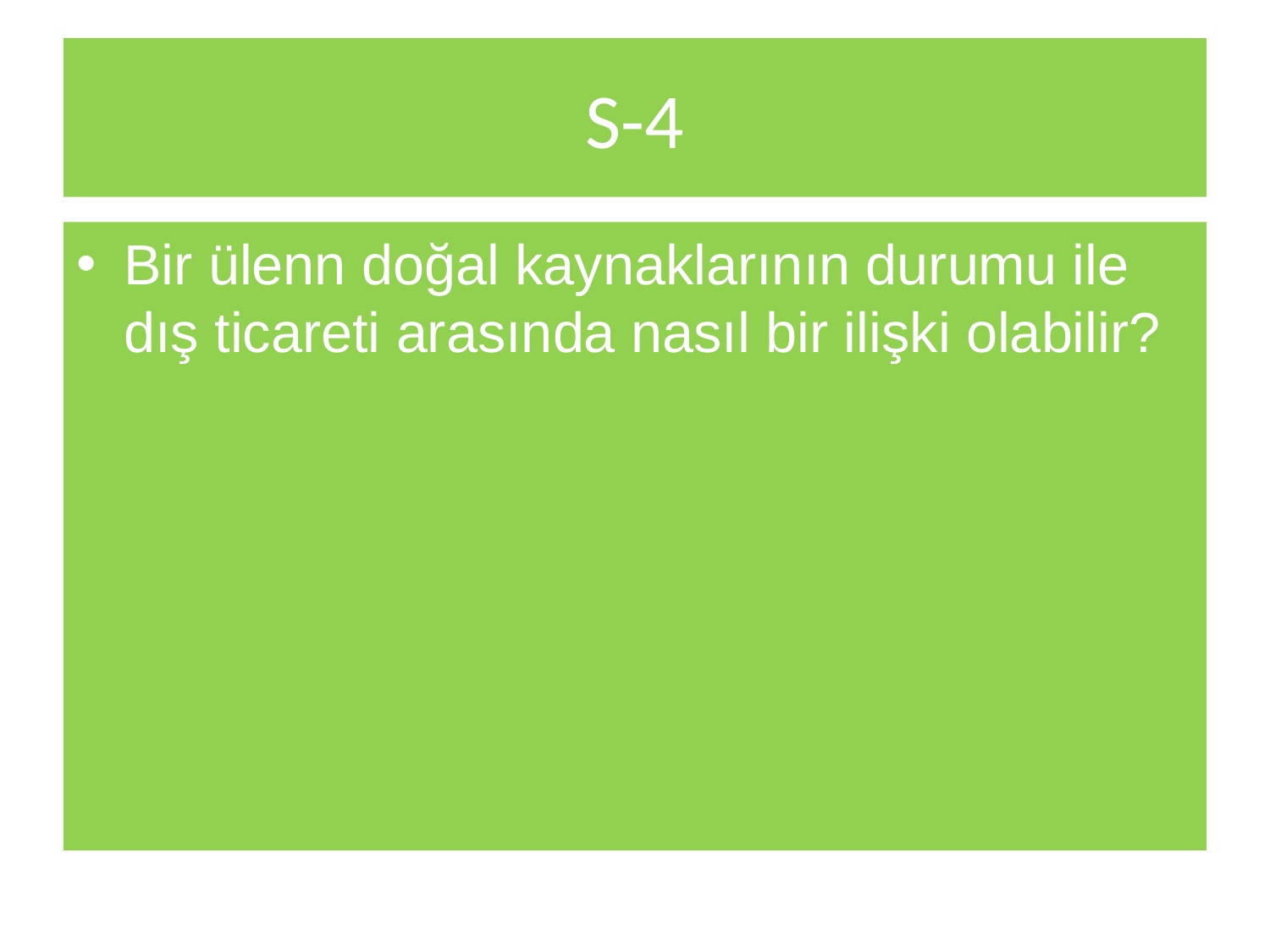

# S-4
Bir ülenn doğal kaynaklarının durumu ile dış ticareti arasında nasıl bir ilişki olabilir?